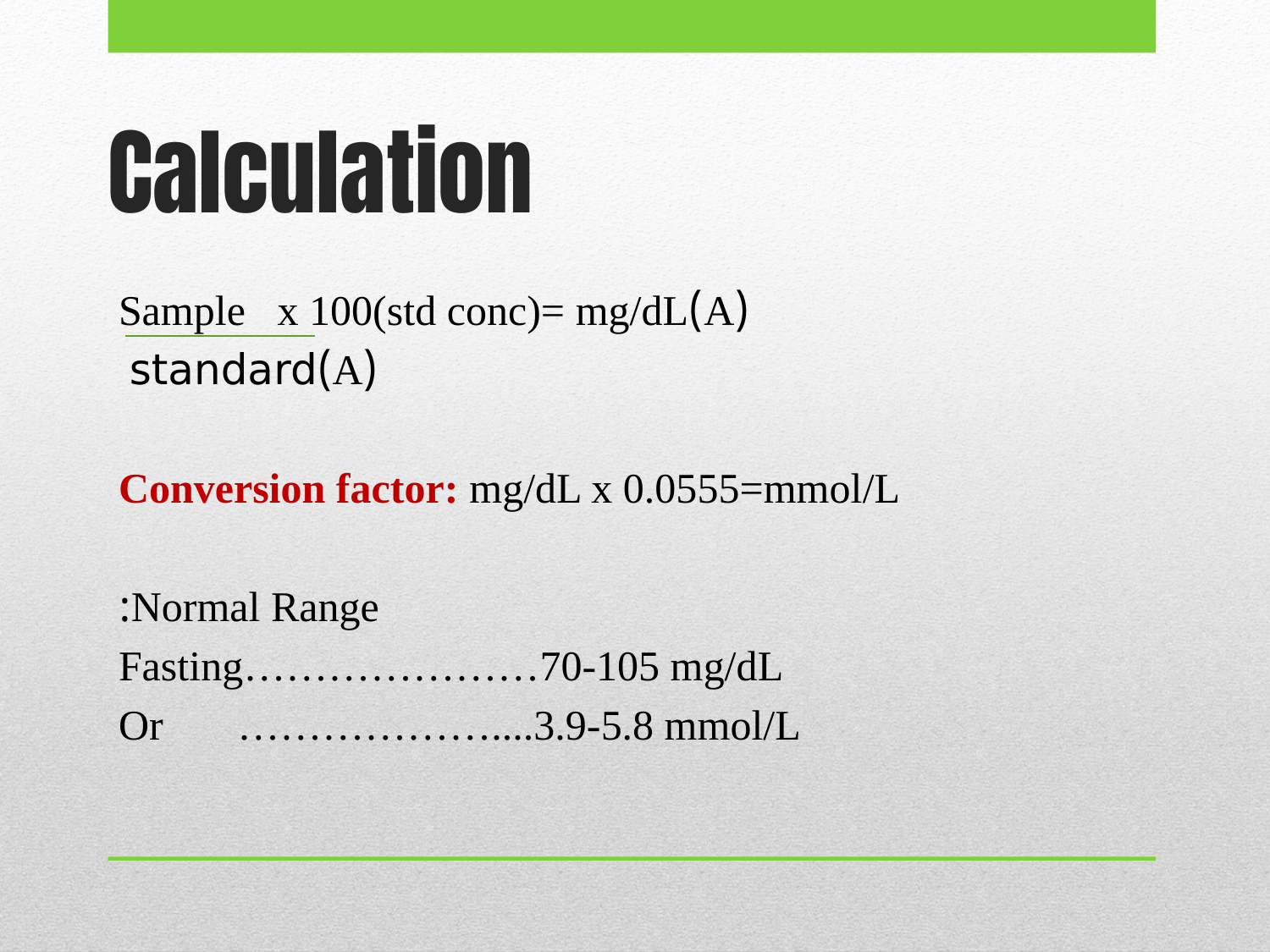

# Calculation

(A)Sample   x 100(std conc)= mg/dL
(A)standard

Conversion factor: mg/dL x 0.0555=mmol/L

Normal Range:
Fasting…………………70-105 mg/dL
Or       ………………....3.9-5.8 mmol/L